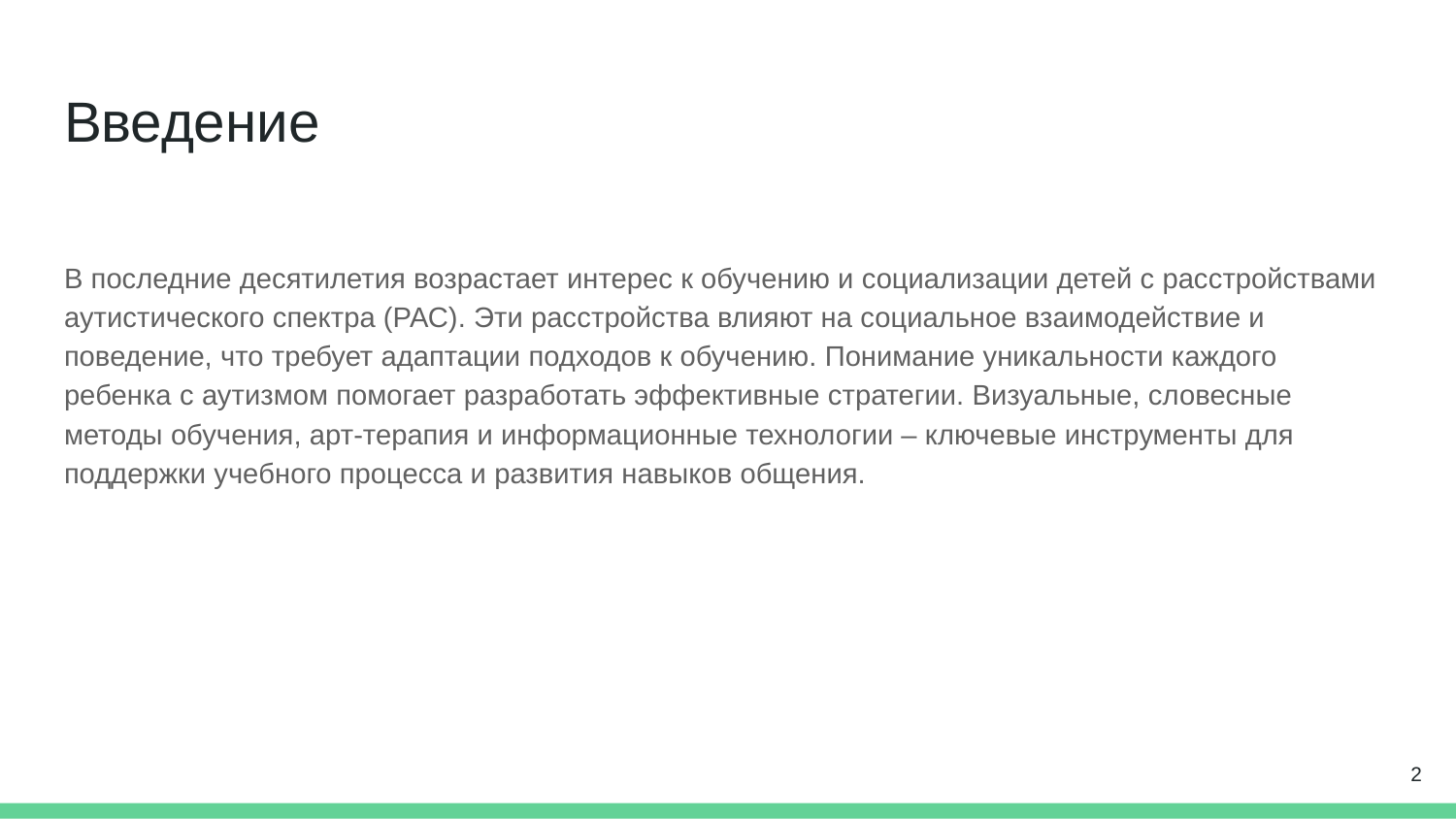

# Введение
В последние десятилетия возрастает интерес к обучению и социализации детей с расстройствами аутистического спектра (РАС). Эти расстройства влияют на социальное взаимодействие и поведение, что требует адаптации подходов к обучению. Понимание уникальности каждого ребенка с аутизмом помогает разработать эффективные стратегии. Визуальные, словесные методы обучения, арт-терапия и информационные технологии – ключевые инструменты для поддержки учебного процесса и развития навыков общения.
2